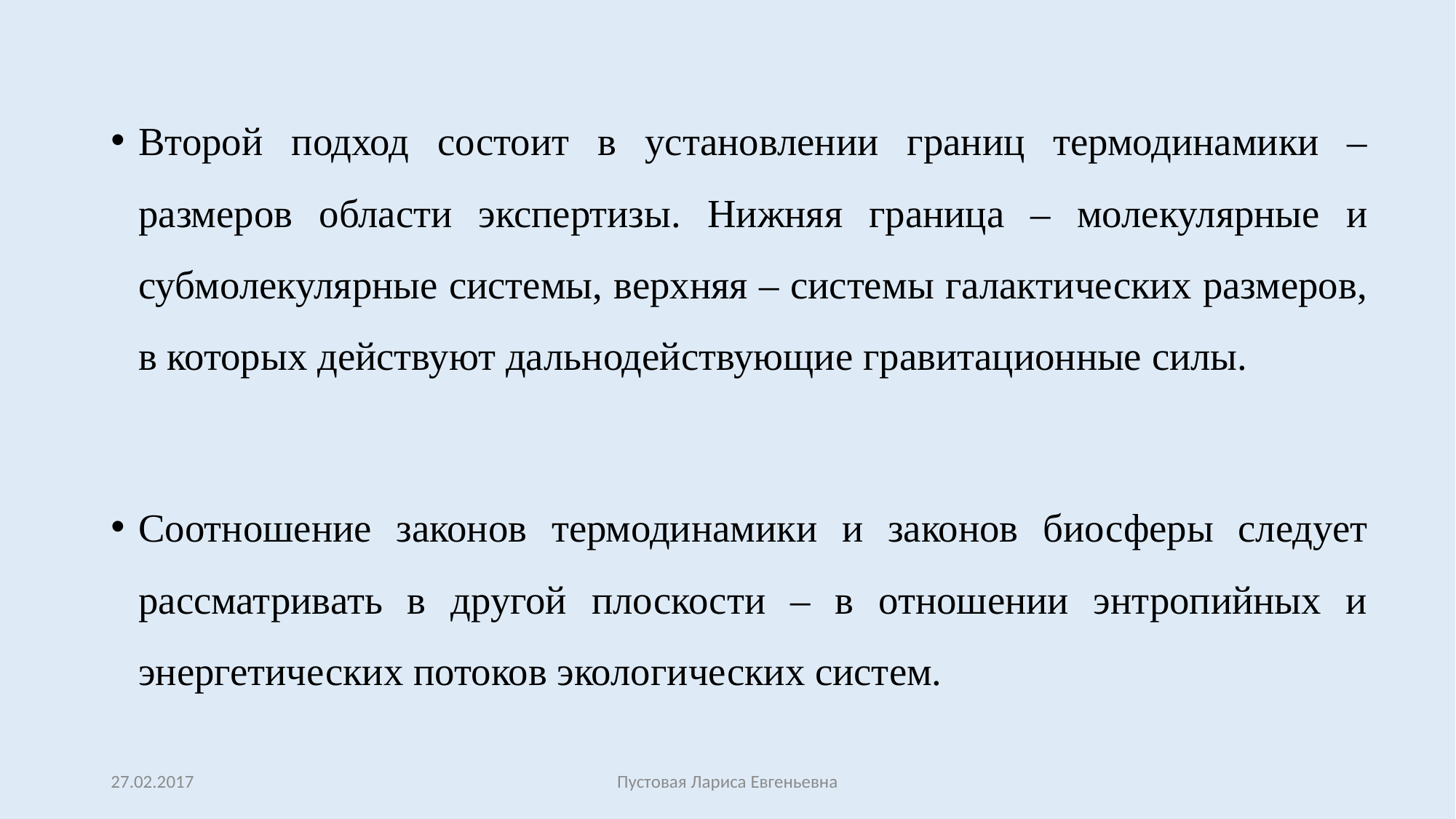

Второй подход состоит в установлении границ термодинамики – размеров области экспертизы. Нижняя граница – молекулярные и субмолекулярные системы, верхняя – системы галактических размеров, в которых действуют дальнодействующие гравитационные силы.

Соотношение законов термодинамики и законов биосферы следует рассматривать в другой плоскости – в отношении энтропийных и энергетических потоков экологических систем.
27.02.2017
Пустовая Лариса Евгеньевна